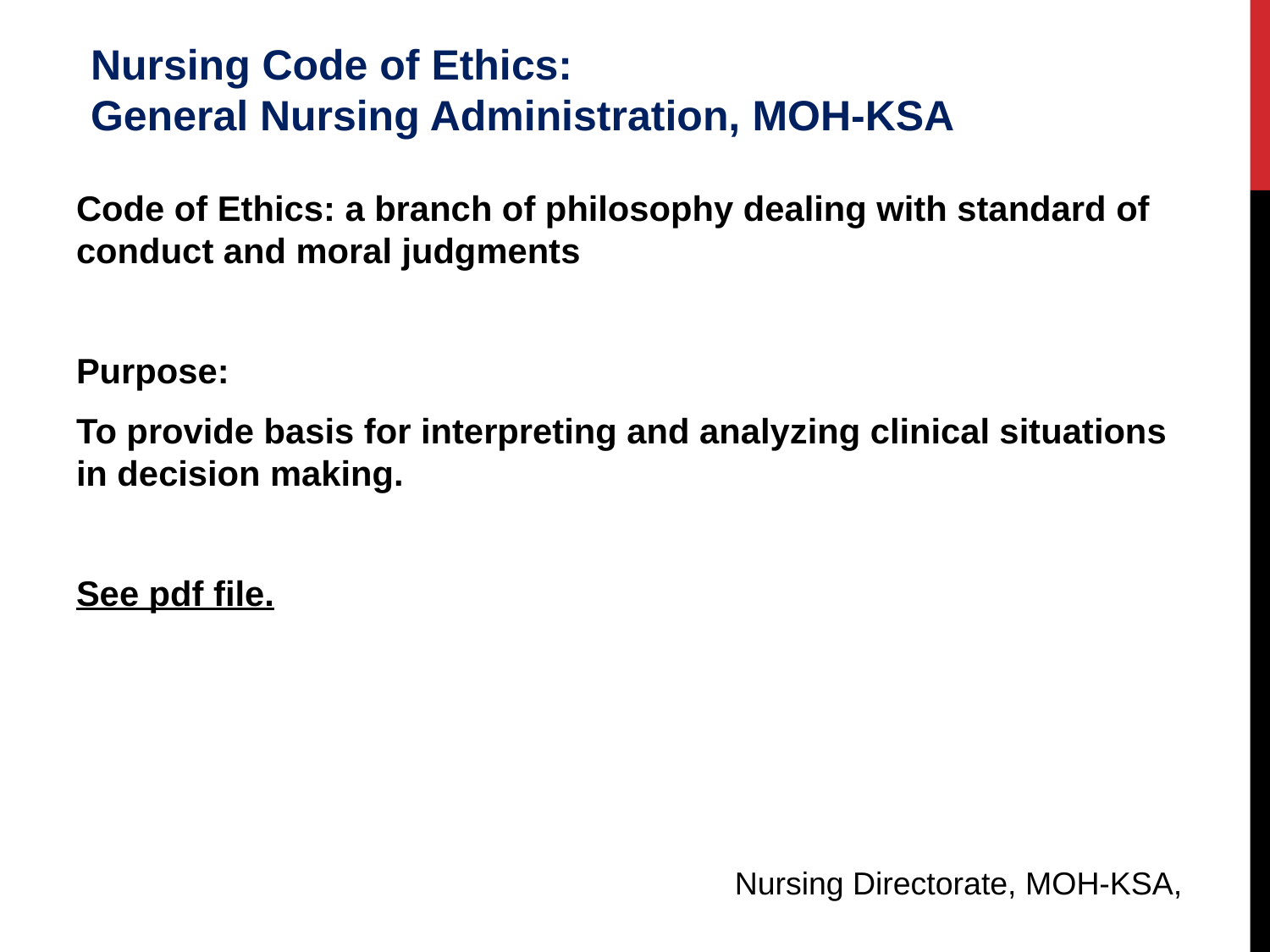

Nursing Code of Ethics:
General Nursing Administration, MOH-KSA
Code of Ethics: a branch of philosophy dealing with standard of conduct and moral judgments

Purpose:
To provide basis for interpreting and analyzing clinical situations in decision making.

See pdf file.
Nursing Directorate, MOH-KSA,